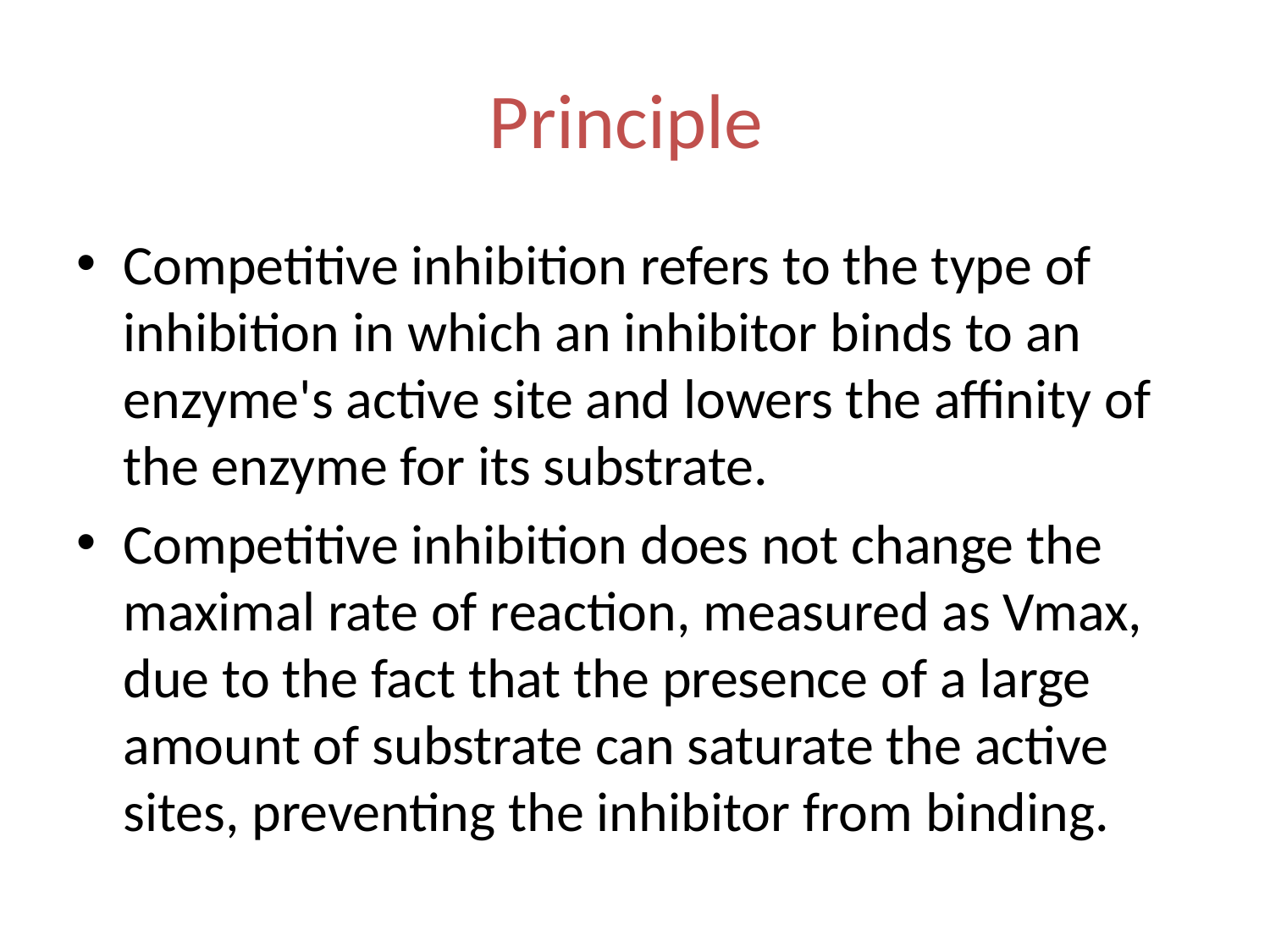

# Principle
Competitive inhibition refers to the type of inhibition in which an inhibitor binds to an enzyme's active site and lowers the affinity of the enzyme for its substrate.
Competitive inhibition does not change the maximal rate of reaction, measured as Vmax, due to the fact that the presence of a large amount of substrate can saturate the active sites, preventing the inhibitor from binding.